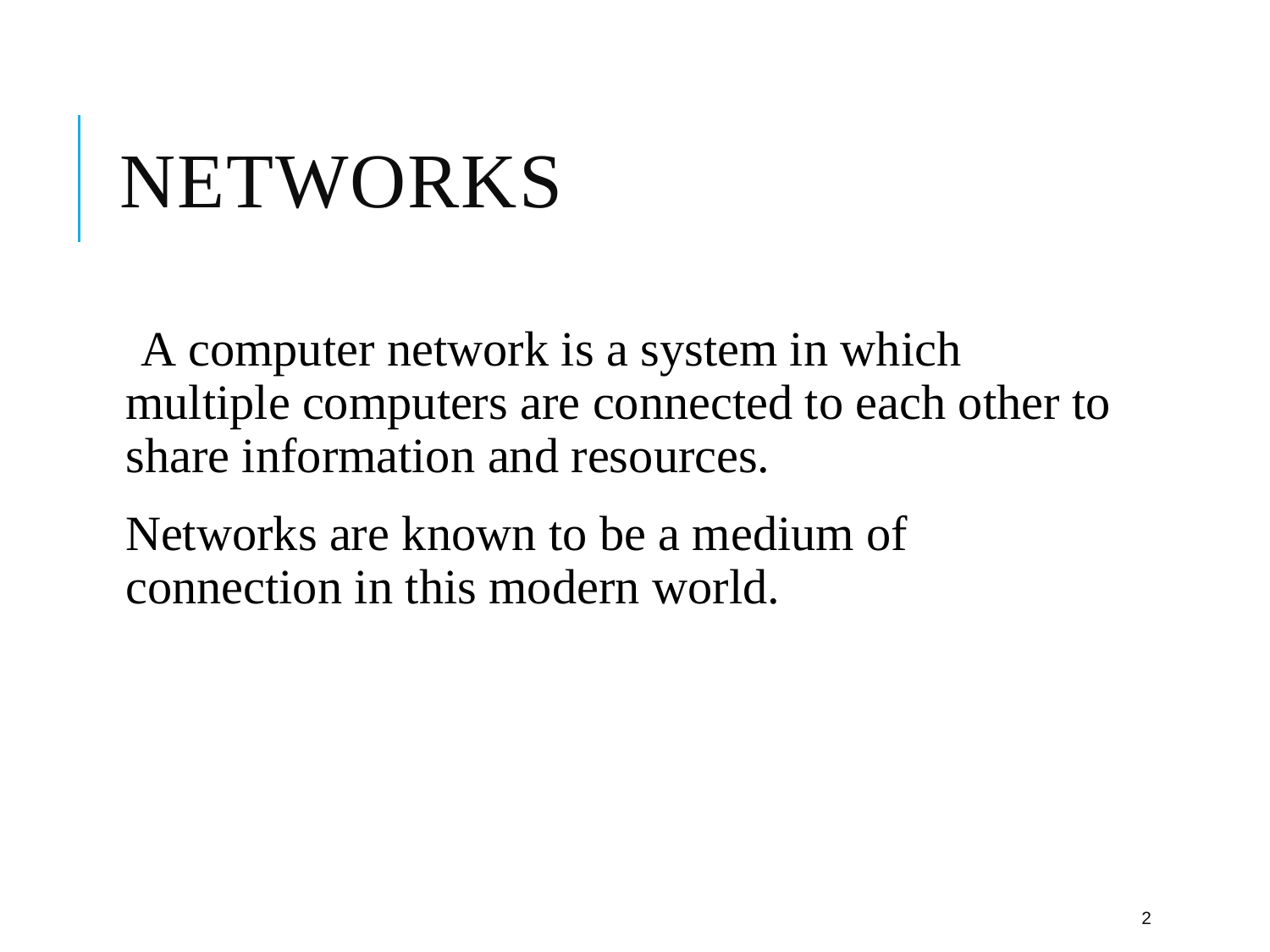

# Networks
  A computer network is a system in which multiple computers are connected to each other to share information and resources.
 Networks are known to be a medium of connection in this modern world.

2